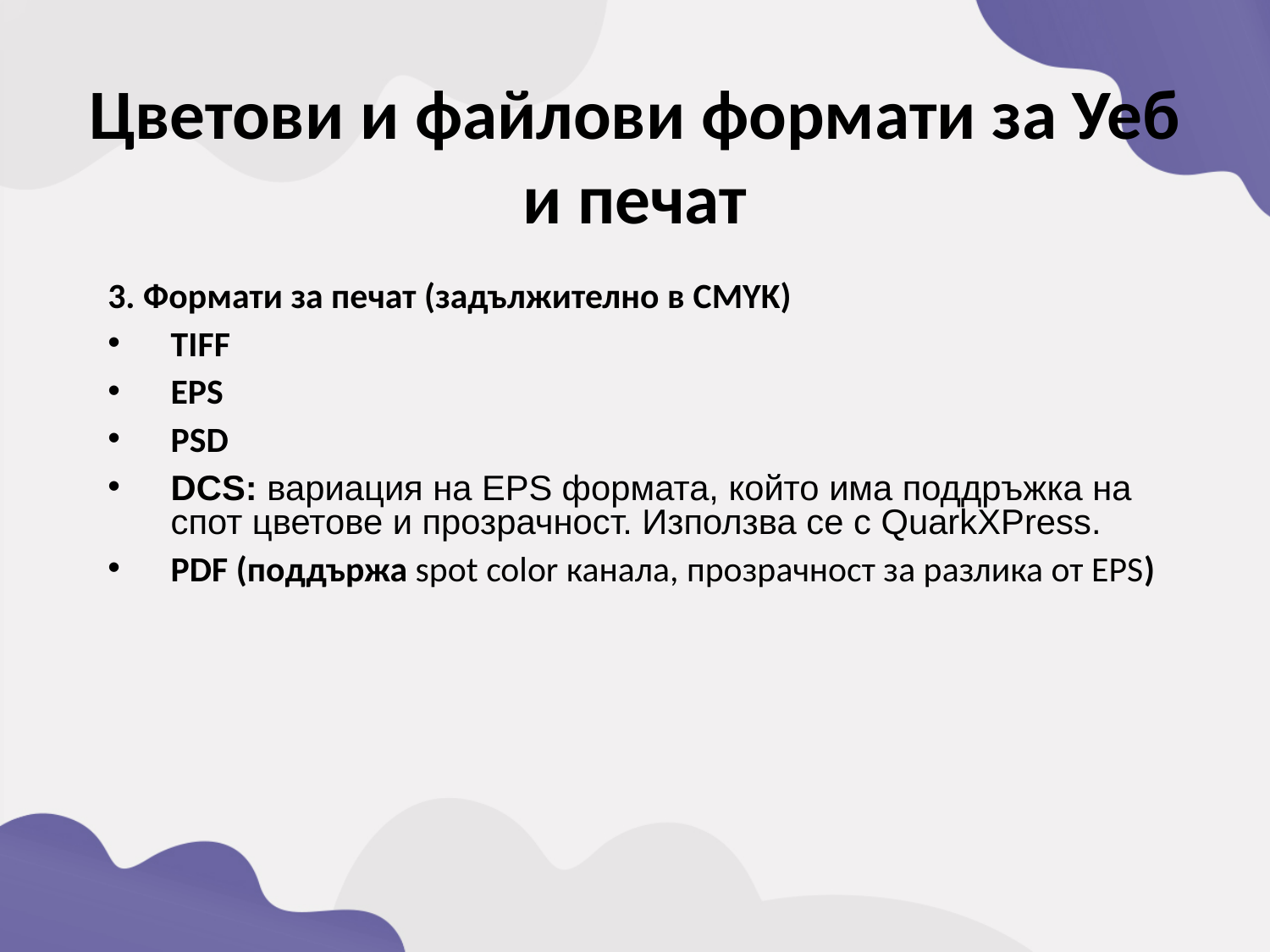

Цветови и файлови формати за Уеб и печат

3. Формати за печат (задължително в CMYK)
TIFF
EPS
PSD
DCS: вариация на EPS формата, който има поддръжка на спот цветове и прозрачност. Използва се с QuarkXPress.
PDF (поддържа spot color канала, прозрачност за разлика от EPS)